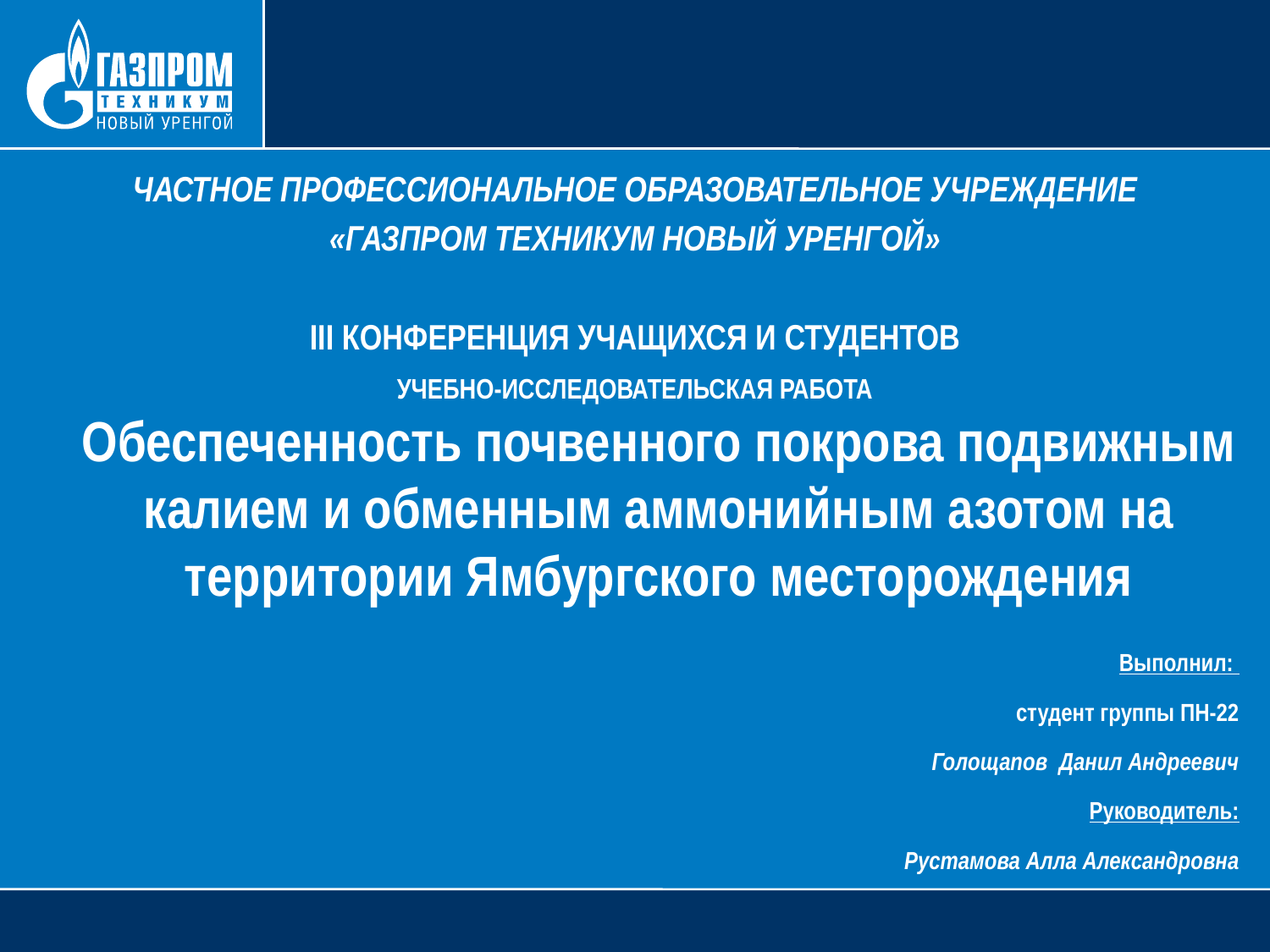

ЧАСТНОЕ ПРОФЕССИОНАЛЬНОЕ ОБРАЗОВАТЕЛЬНОЕ УЧРЕЖДЕНИЕ
«ГАЗПРОМ ТЕХНИКУМ НОВЫЙ УРЕНГОЙ»

III КОНФЕРЕНЦИЯ УЧАЩИХСЯ И СТУДЕНТОВ
УЧЕБНО-ИССЛЕДОВАТЕЛЬСКАЯ РАБОТА
Обеспеченность почвенного покрова подвижным калием и обменным аммонийным азотом на территории Ямбургского месторождения

Выполнил:
студент группы ПН-22
Голощапов  Данил Андреевич
Руководитель:
Рустамова Алла Александровна